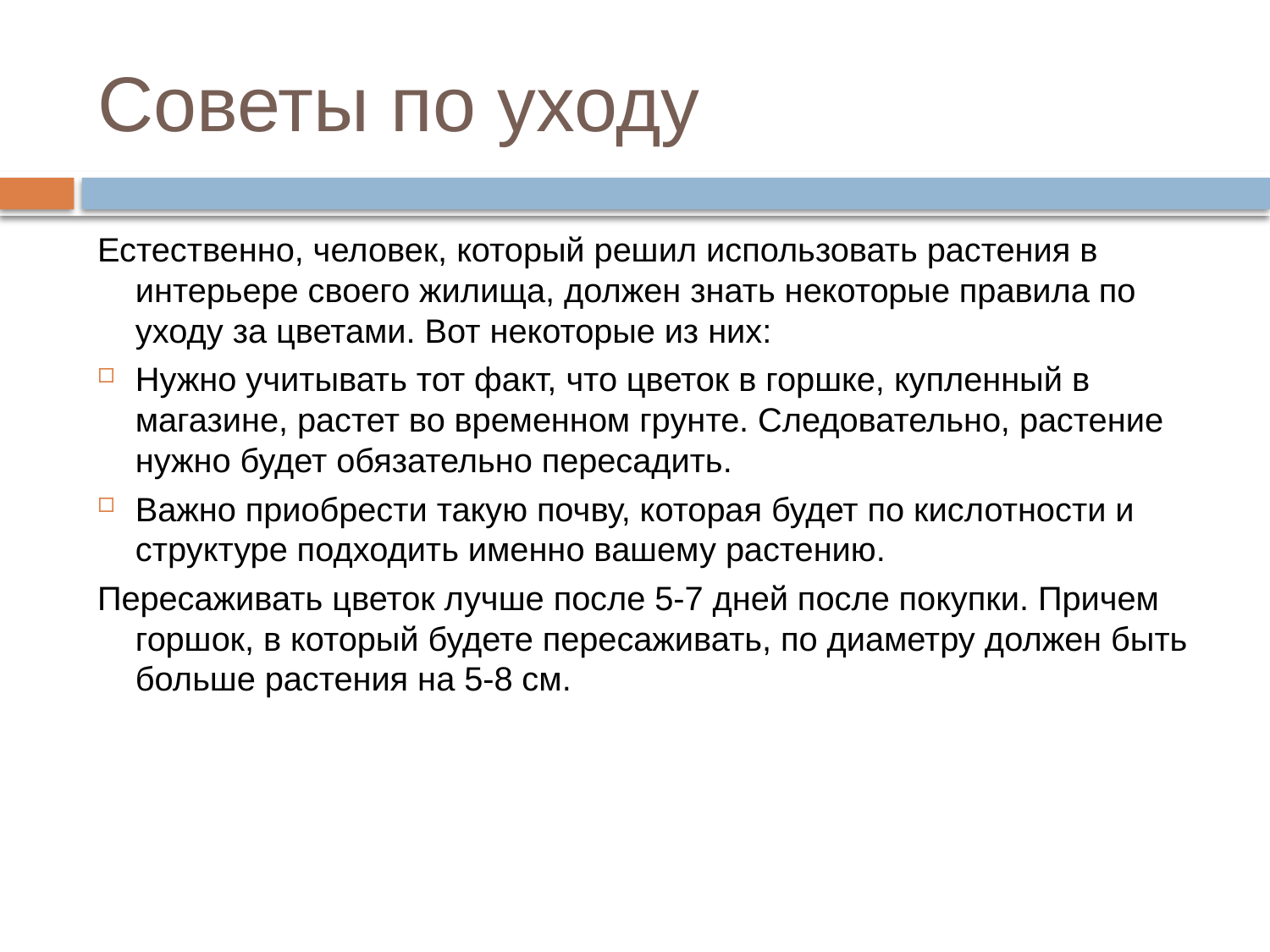

# Советы по уходу
Естественно, человек, который решил использовать растения в интерьере своего жилища, должен знать некоторые правила по уходу за цветами. Вот некоторые из них:
Нужно учитывать тот факт, что цветок в горшке, купленный в магазине, растет во временном грунте. Следовательно, растение нужно будет обязательно пересадить.
Важно приобрести такую почву, которая будет по кислотности и структуре подходить именно вашему растению.
Пересаживать цветок лучше после 5-7 дней после покупки. Причем горшок, в который будете пересаживать, по диаметру должен быть больше растения на 5-8 см.